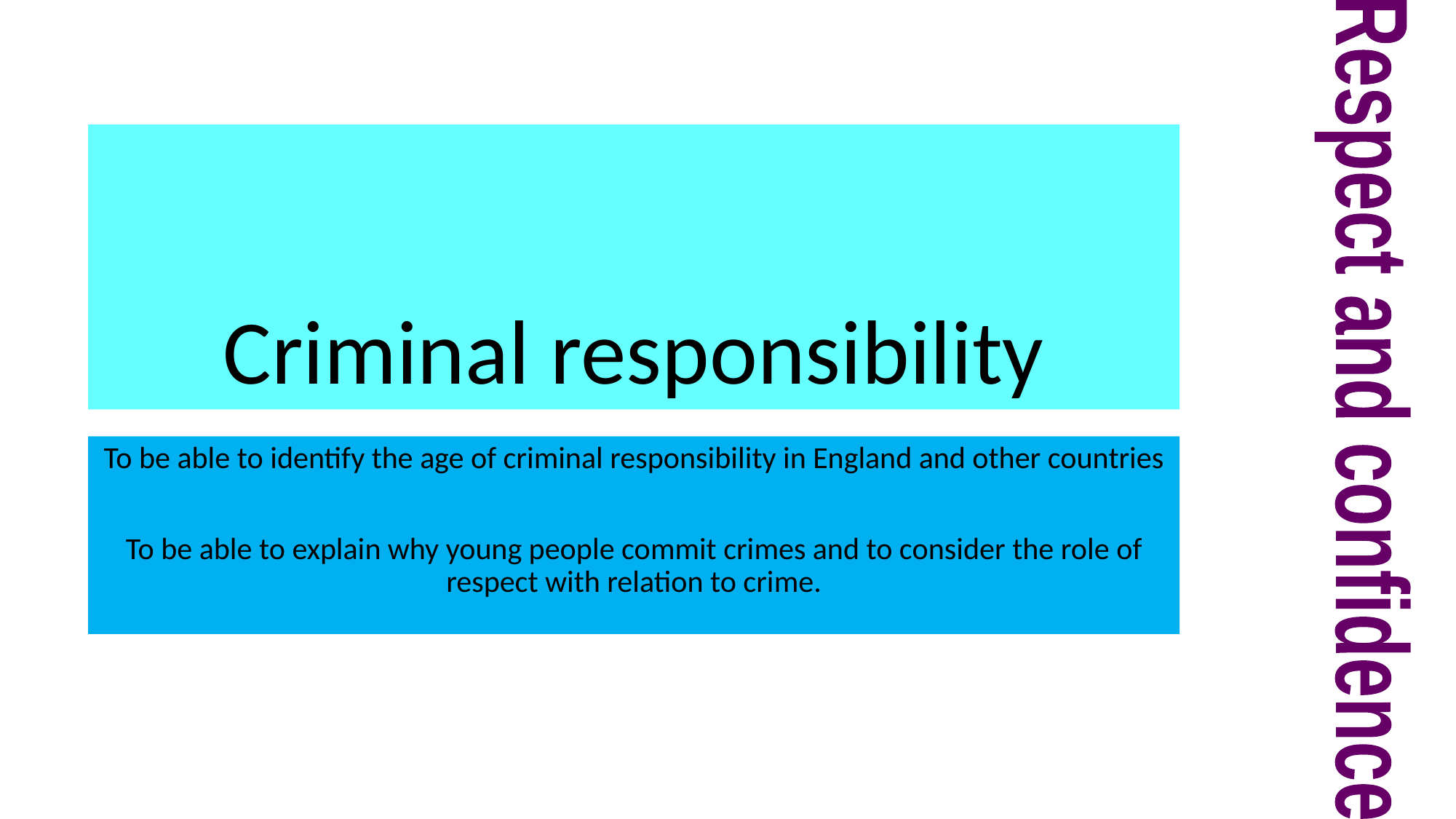

# Criminal responsibility
Respect and confidence
To be able to identify the age of criminal responsibility in England and other countries

To be able to explain why young people commit crimes and to consider the role of respect with relation to crime.